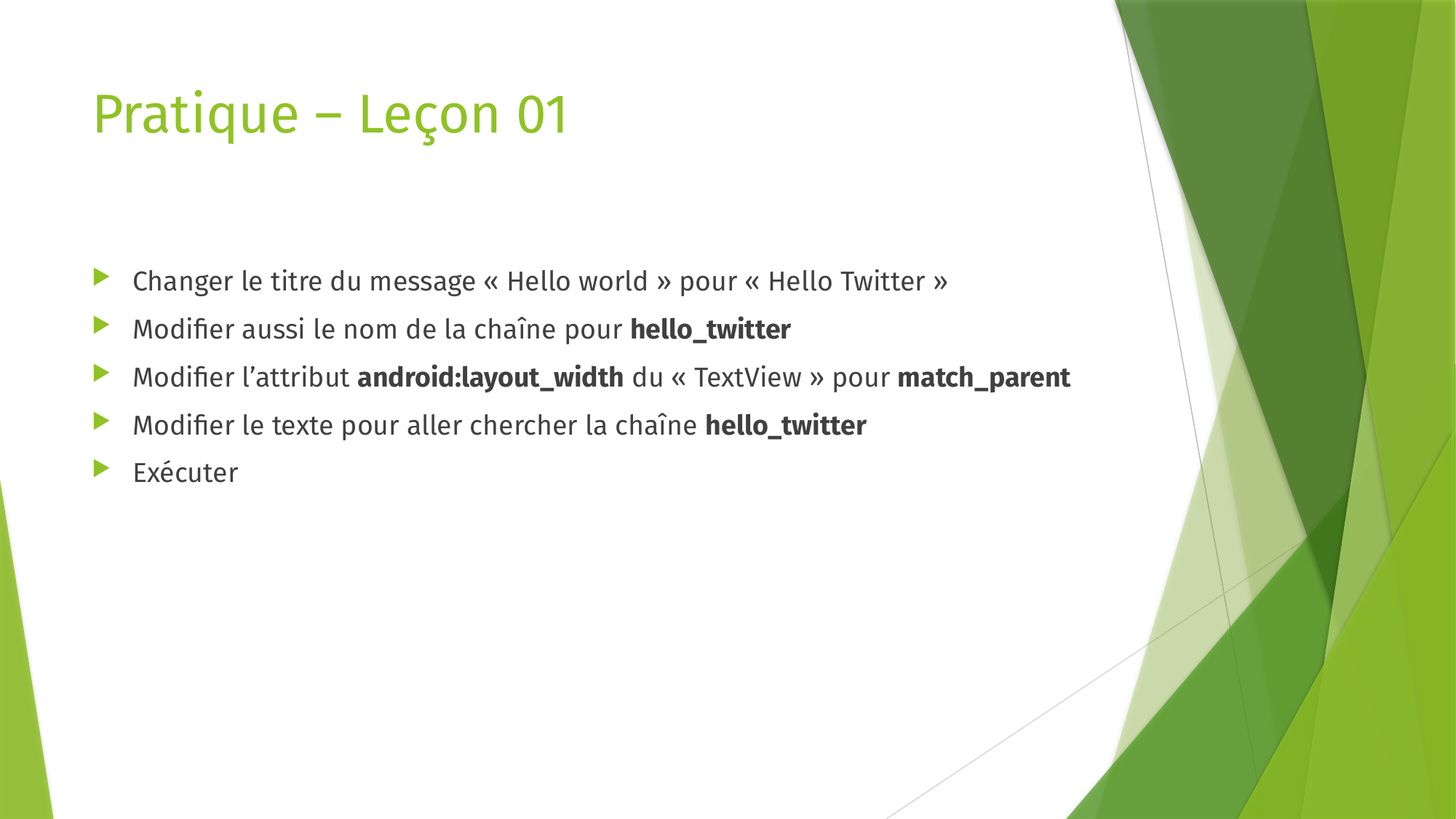

# Pratique – Leçon 01
Changer le titre du message « Hello world » pour « Hello Twitter »
Modifier aussi le nom de la chaîne pour hello_twitter
Modifier l’attribut android:layout_width du « TextView » pour match_parent
Modifier le texte pour aller chercher la chaîne hello_twitter
Exécuter